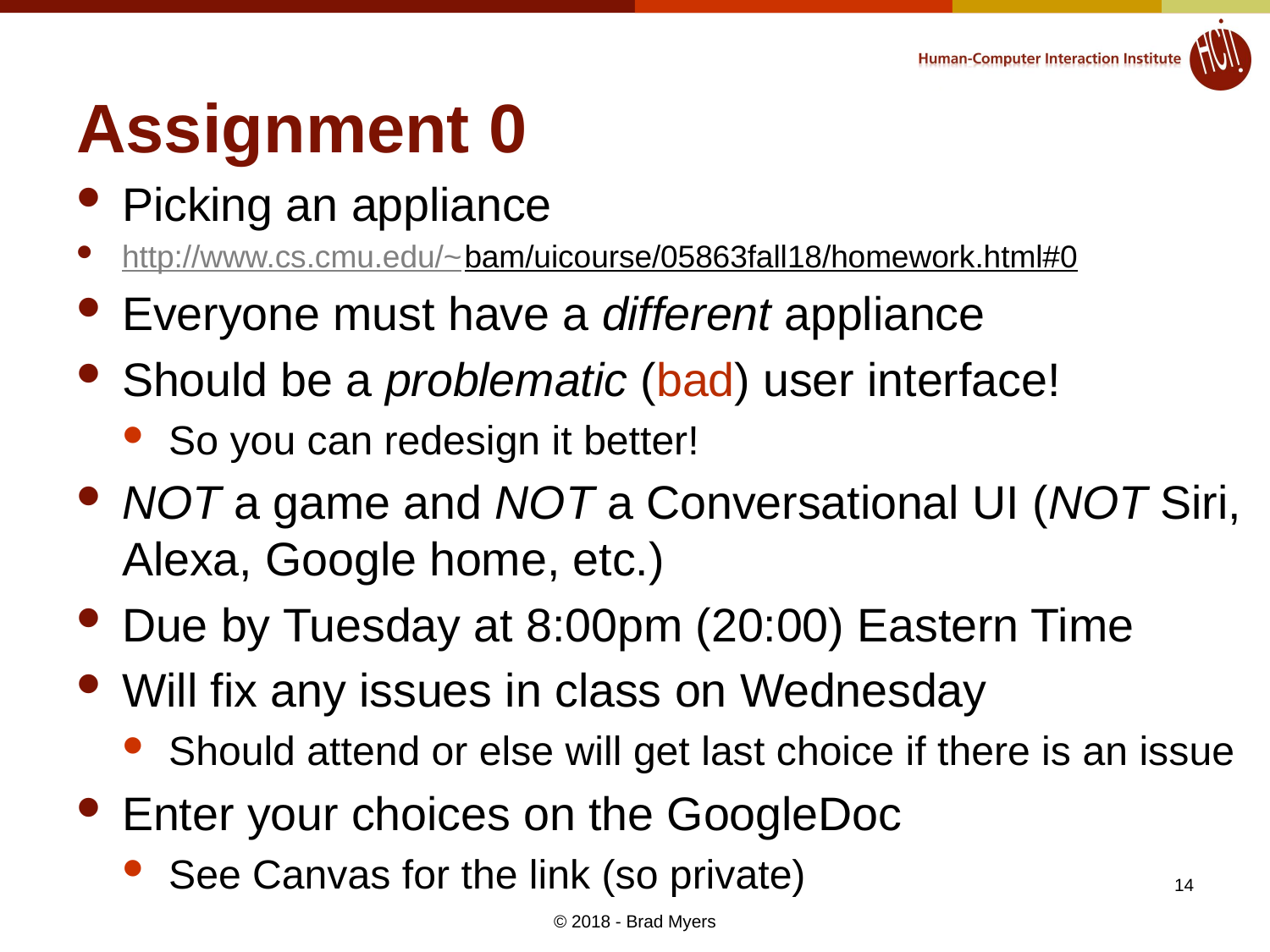

# Assignment 0
Picking an appliance
http://www.cs.cmu.edu/~bam/uicourse/05863fall18/homework.html#0
Everyone must have a different appliance
Should be a problematic (bad) user interface!
So you can redesign it better!
NOT a game and NOT a Conversational UI (NOT Siri, Alexa, Google home, etc.)
Due by Tuesday at 8:00pm (20:00) Eastern Time
Will fix any issues in class on Wednesday
Should attend or else will get last choice if there is an issue
Enter your choices on the GoogleDoc
See Canvas for the link (so private)
14
© 2018 - Brad Myers